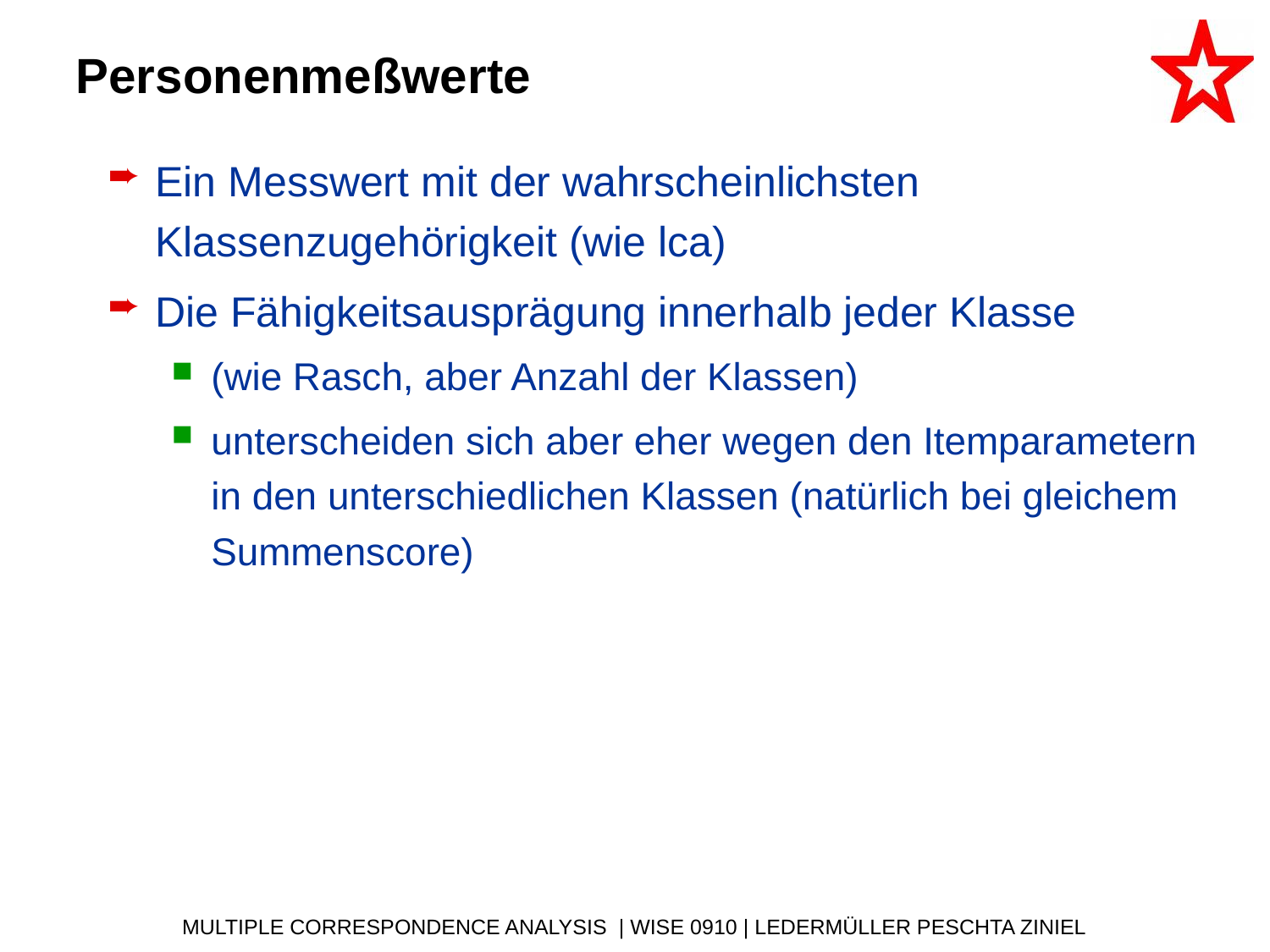

# Personenmeßwerte
Ein Messwert mit der wahrscheinlichsten Klassenzugehörigkeit (wie lca)
Die Fähigkeitsausprägung innerhalb jeder Klasse
(wie Rasch, aber Anzahl der Klassen)
unterscheiden sich aber eher wegen den Itemparametern in den unterschiedlichen Klassen (natürlich bei gleichem Summenscore)